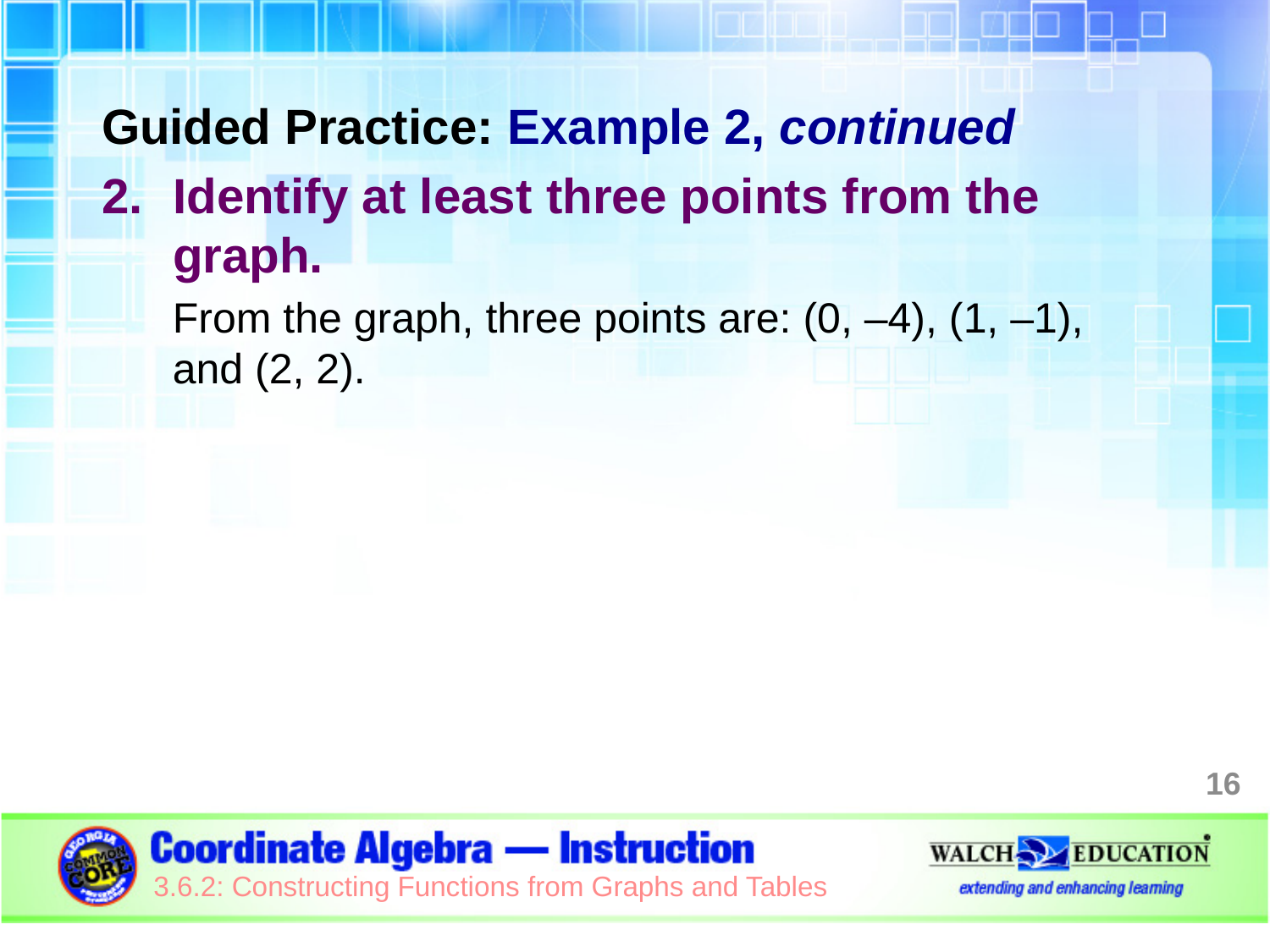

Guided Practice: Example 2, continued
Identify at least three points from the graph.
From the graph, three points are: (0, –4), (1, –1),
and (2, 2).

16
3.6.2: Constructing Functions from Graphs and Tables